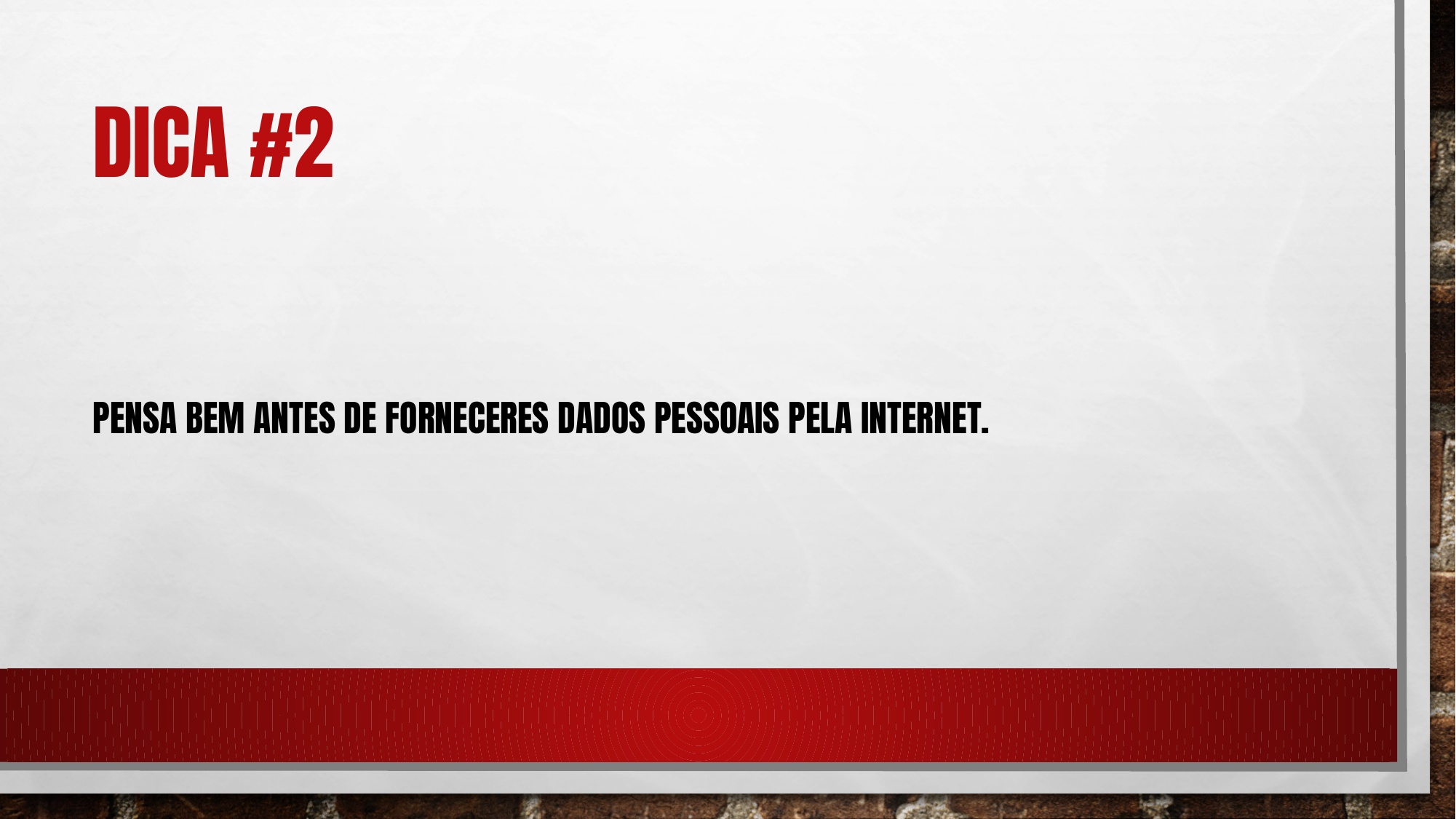

# Dica #2
Pensa bem antes de forneceres dados pessoais pela internet.